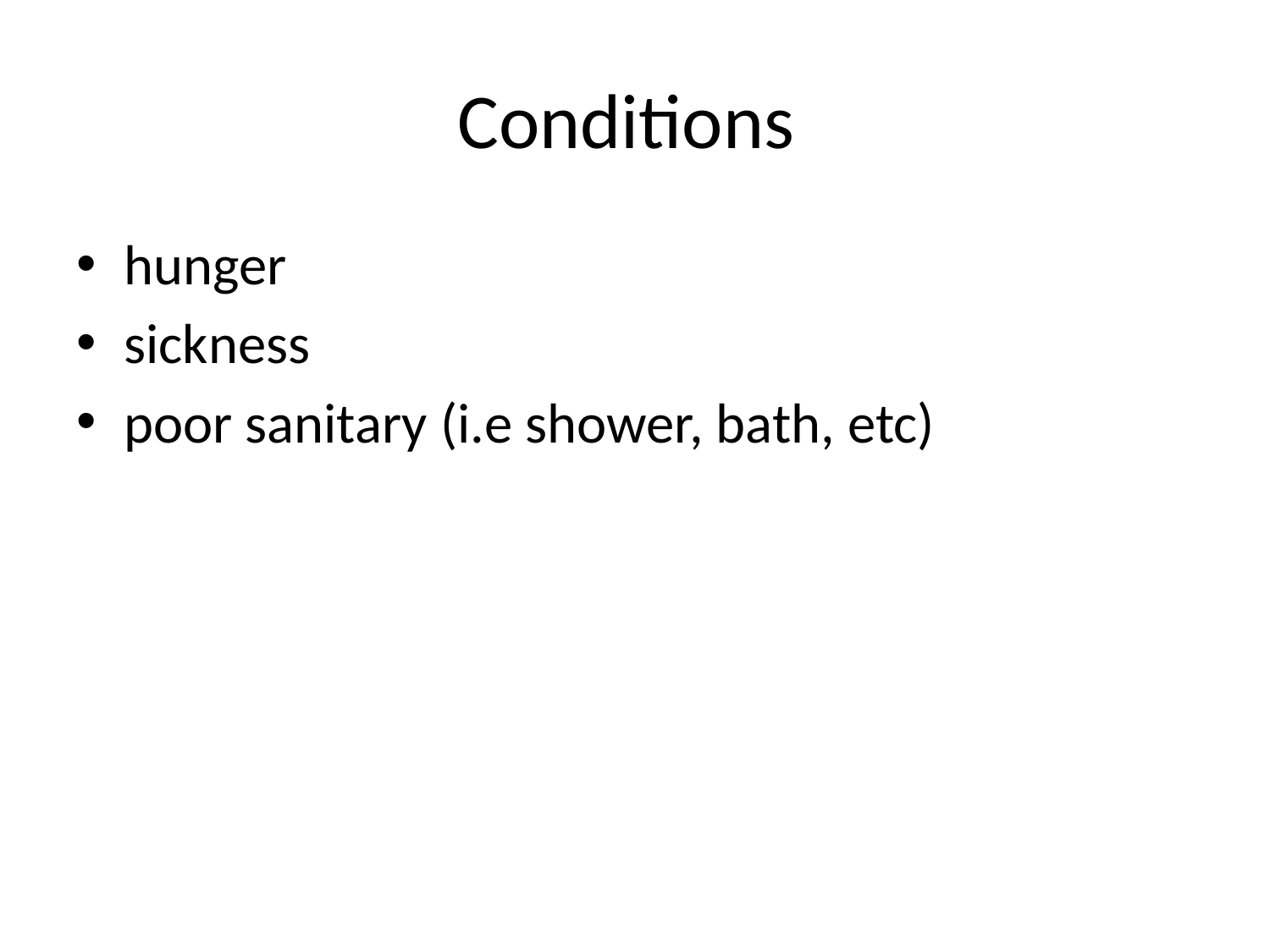

# Conditions
hunger
sickness
poor sanitary (i.e shower, bath, etc)